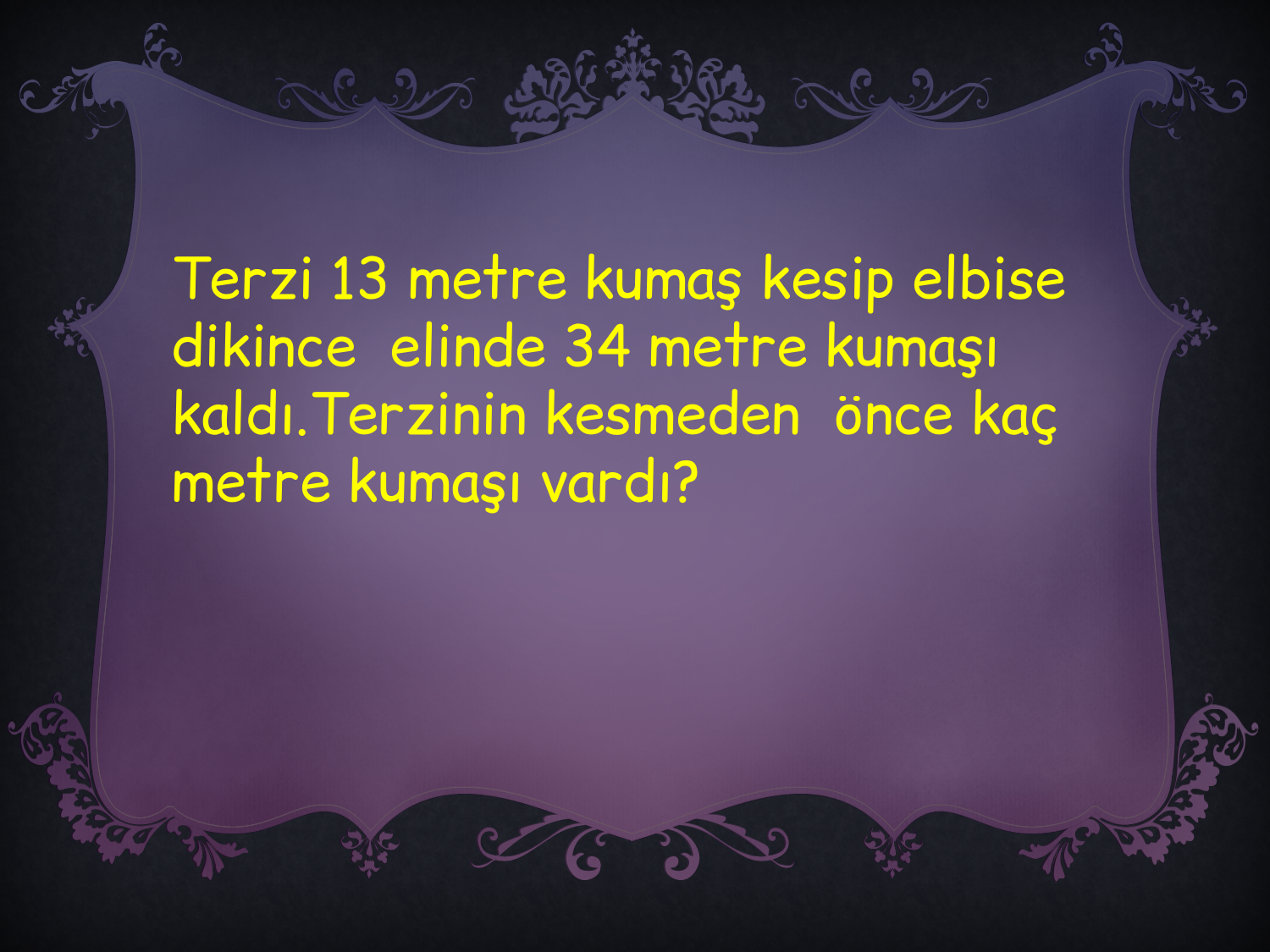

Terzi 13 metre kumaş kesip elbise dikince  elinde 34 metre kumaşı kaldı.Terzinin kesmeden  önce kaç
metre kumaşı vardı?